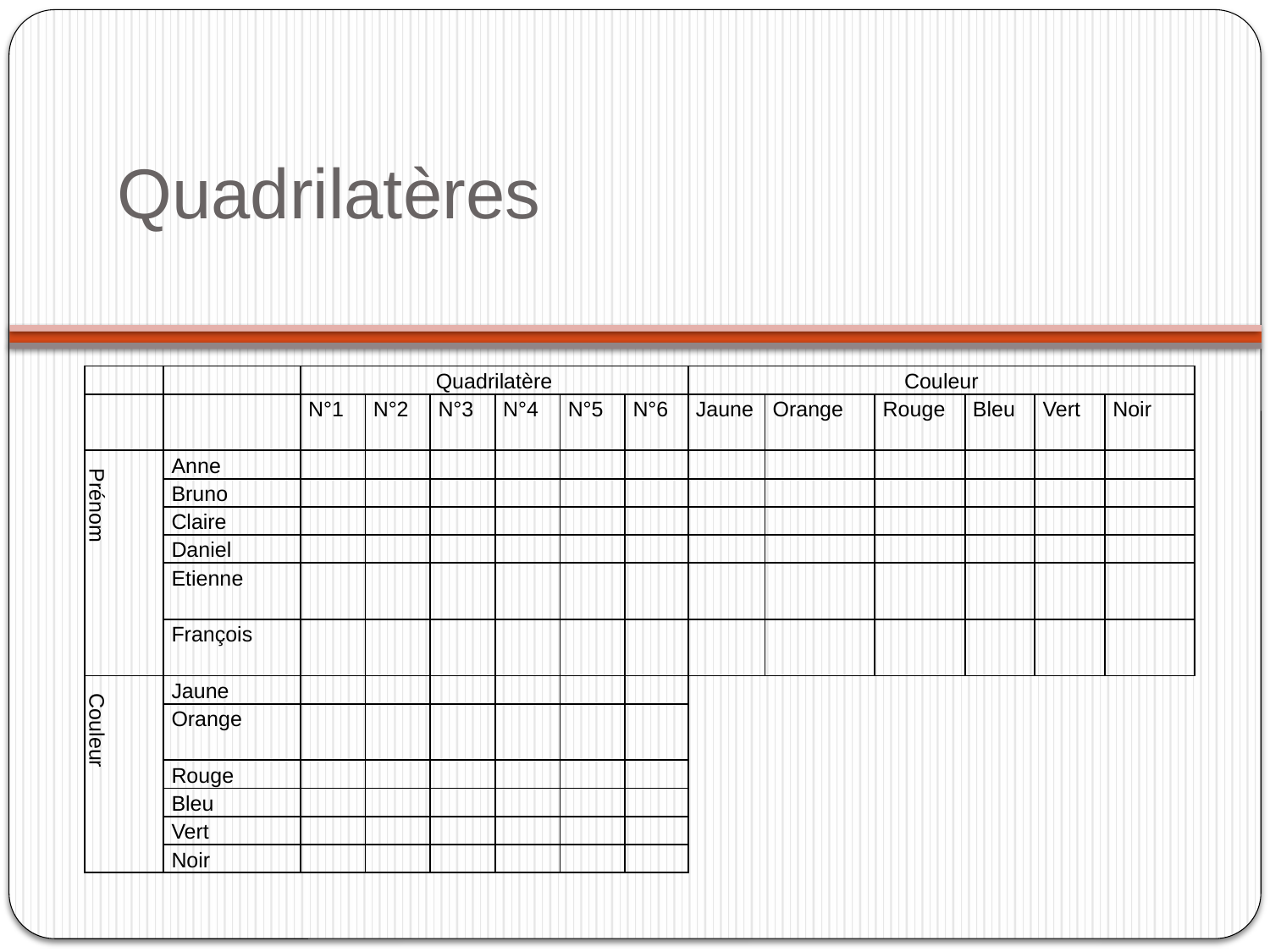

# Quadrilatères
|  |  | Quadrilatère |  |  |  |  |  | Couleur |  |  |  |  |  |
| --- | --- | --- | --- | --- | --- | --- | --- | --- | --- | --- | --- | --- | --- |
|  |  | N°1 | N°2 | N°3 | N°4 | N°5 | N°6 | Jaune | Orange | Rouge | Bleu | Vert | Noir |
| Prénom | Anne |  |  |  |  |  |  |  |  |  |  |  |  |
|  | Bruno |  |  |  |  |  |  |  |  |  |  |  |  |
|  | Claire |  |  |  |  |  |  |  |  |  |  |  |  |
|  | Daniel |  |  |  |  |  |  |  |  |  |  |  |  |
|  | Etienne |  |  |  |  |  |  |  |  |  |  |  |  |
|  | François |  |  |  |  |  |  |  |  |  |  |  |  |
| Couleur | Jaune |  |  |  |  |  |  |  |  |  |  |  |  |
|  | Orange |  |  |  |  |  |  |  |  |  |  |  |  |
|  | Rouge |  |  |  |  |  |  |  |  |  |  |  |  |
|  | Bleu |  |  |  |  |  |  |  |  |  |  |  |  |
|  | Vert |  |  |  |  |  |  |  |  |  |  |  |  |
|  | Noir |  |  |  |  |  |  |  |  |  |  |  |  |